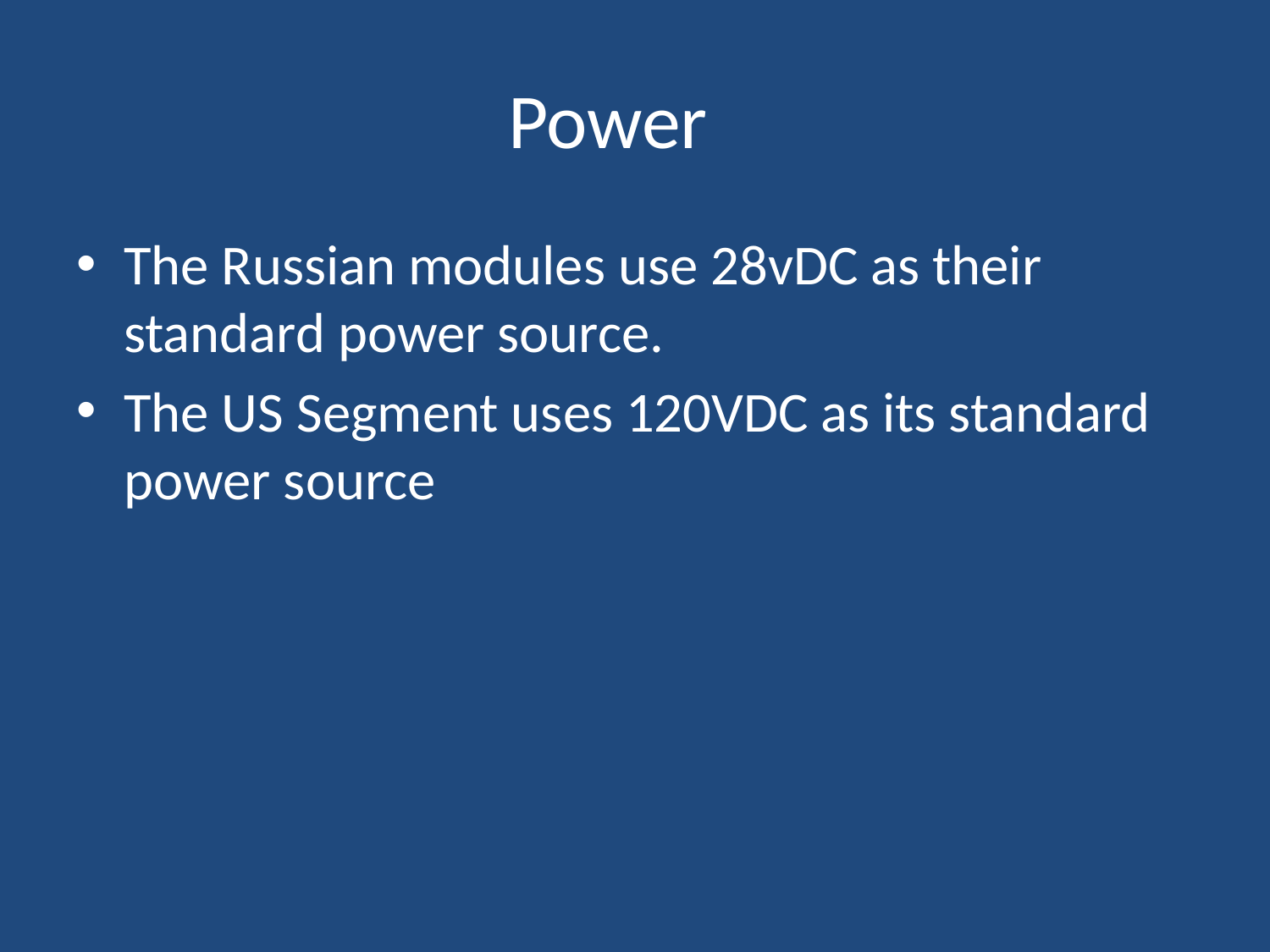

# Power
The Russian modules use 28vDC as their standard power source.
The US Segment uses 120VDC as its standard power source